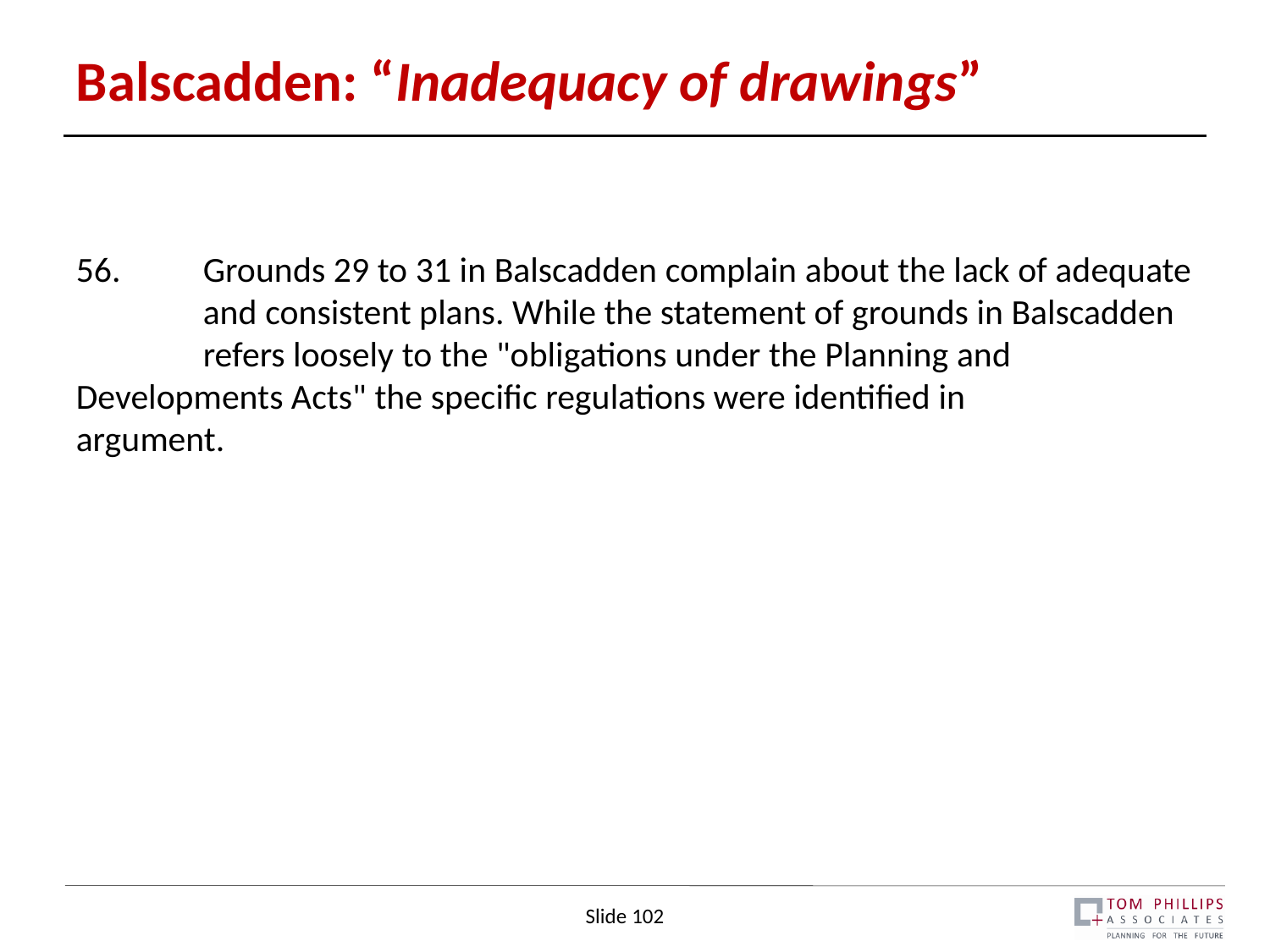

# Balscadden: “Inadequacy of drawings”
56. 	Grounds 29 to 31 in Balscadden complain about the lack of adequate 	and consistent plans. While the statement of grounds in Balscadden 	refers loosely to the "obligations under the Planning and 	Developments Acts" the specific regulations were identified in 	argument.